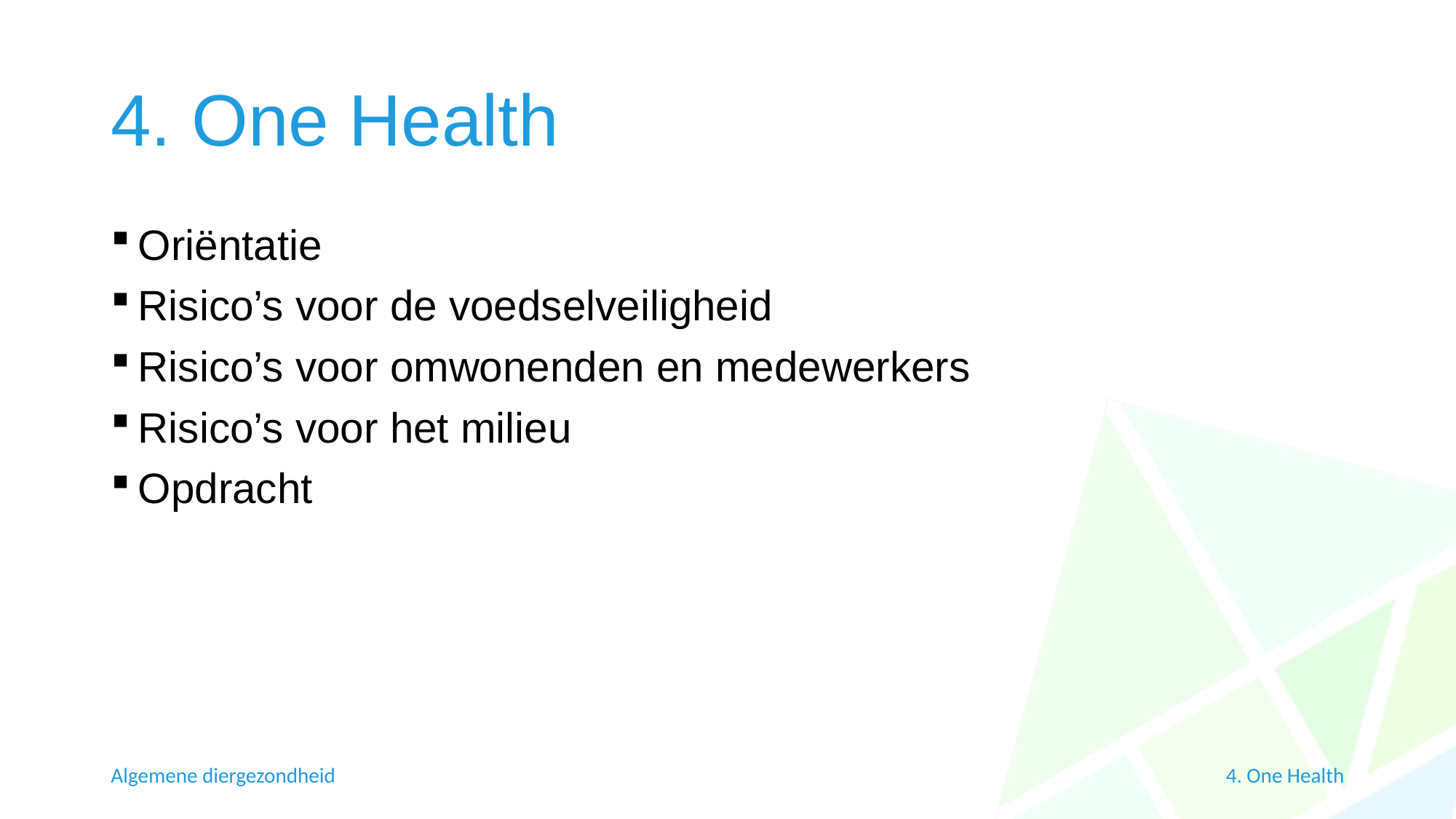

# 4. One Health
Oriëntatie
Risico’s voor de voedselveiligheid
Risico’s voor omwonenden en medewerkers
Risico’s voor het milieu
Opdracht
Algemene diergezondheid
4. One Health